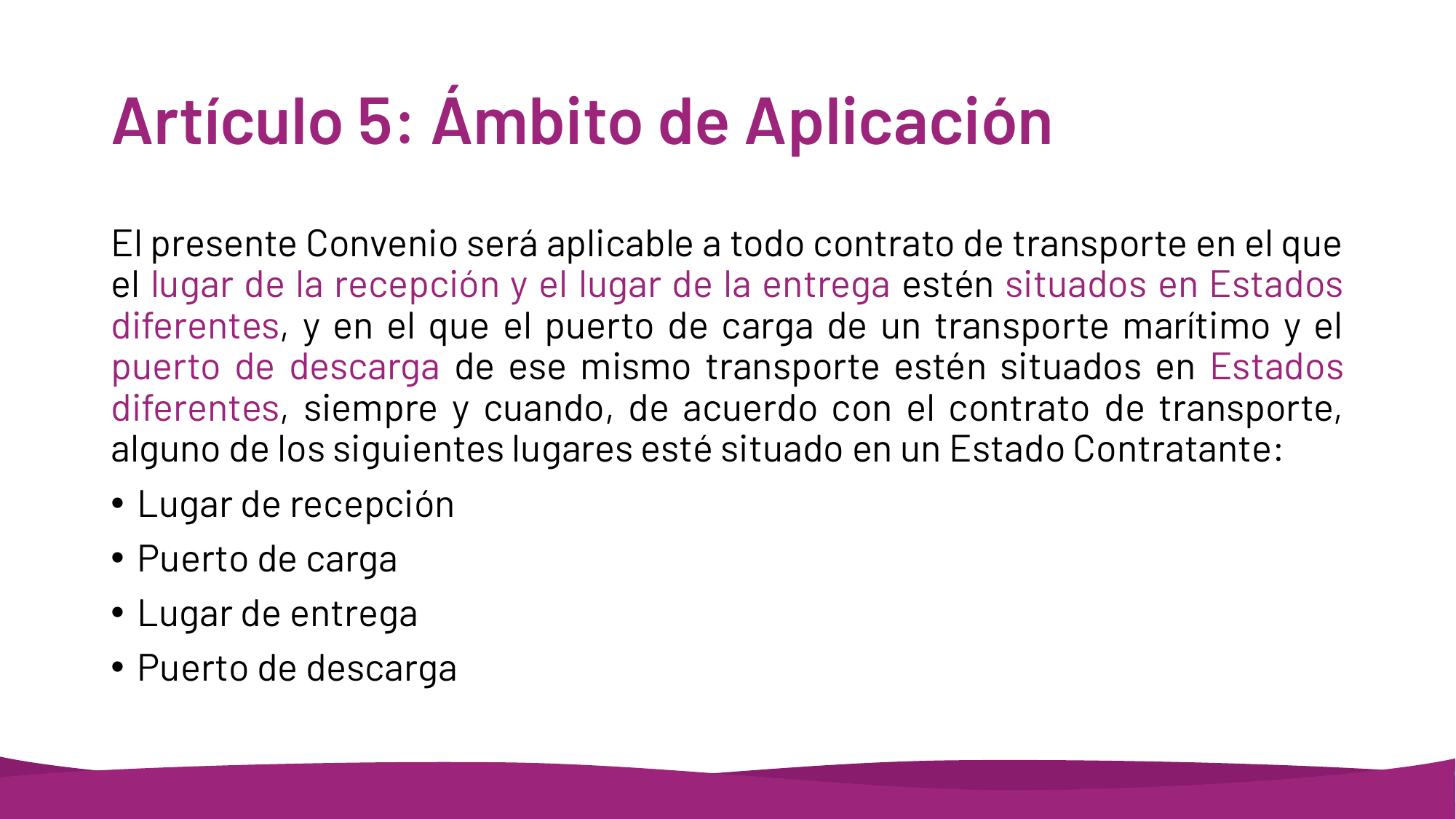

# Artículo 5: Ámbito de Aplicación
El presente Convenio será aplicable a todo contrato de transporte en el que el lugar de la recepción y el lugar de la entrega estén situados en Estados diferentes, y en el que el puerto de carga de un transporte marítimo y el puerto de descarga de ese mismo transporte estén situados en Estados diferentes, siempre y cuando, de acuerdo con el contrato de transporte, alguno de los siguientes lugares esté situado en un Estado Contratante:
Lugar de recepción
Puerto de carga
Lugar de entrega
Puerto de descarga